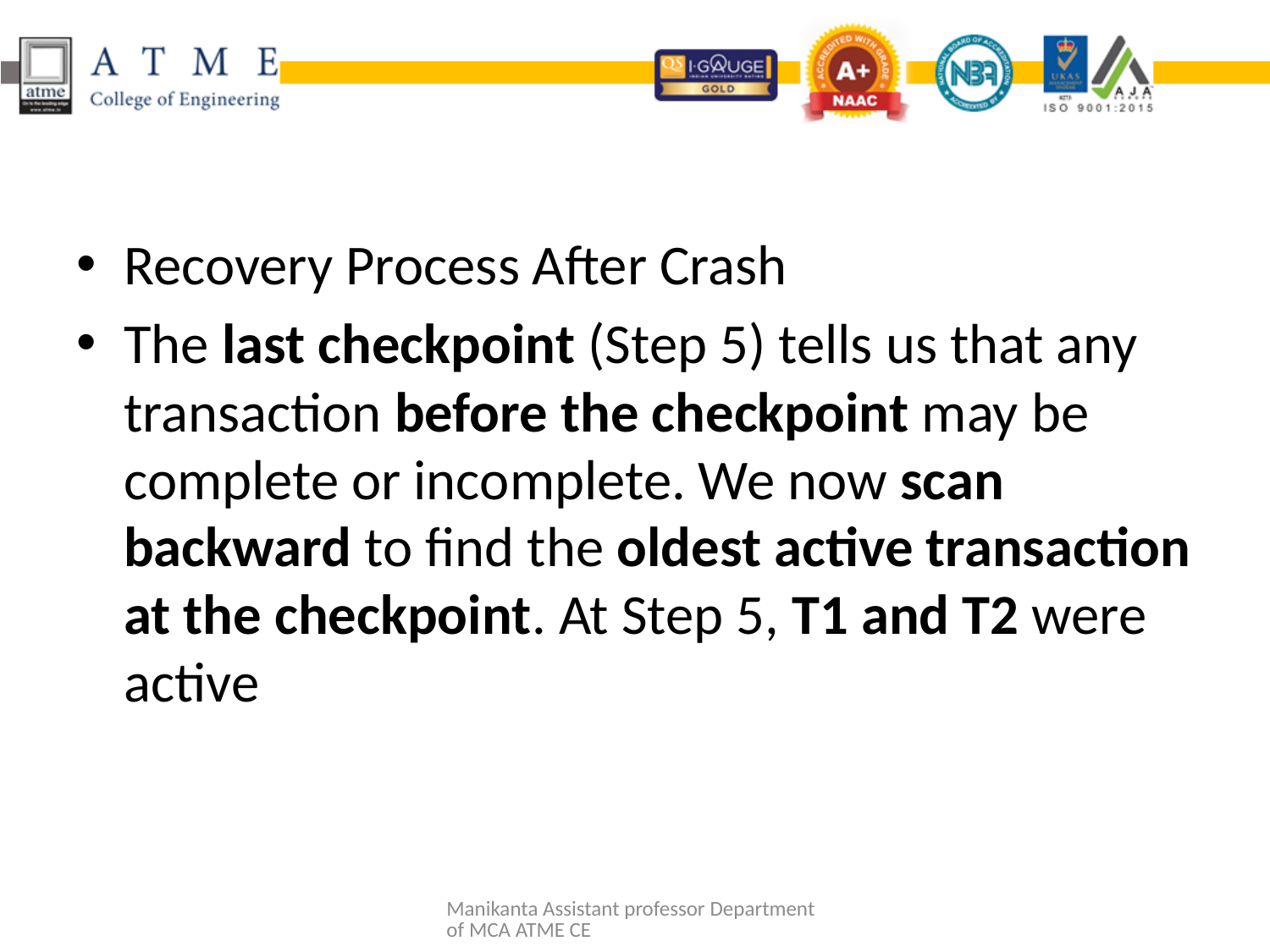

#
Recovery Process After Crash
The last checkpoint (Step 5) tells us that any transaction before the checkpoint may be complete or incomplete. We now scan backward to find the oldest active transaction at the checkpoint. At Step 5, T1 and T2 were active
Manikanta Assistant professor Department of MCA ATME CE